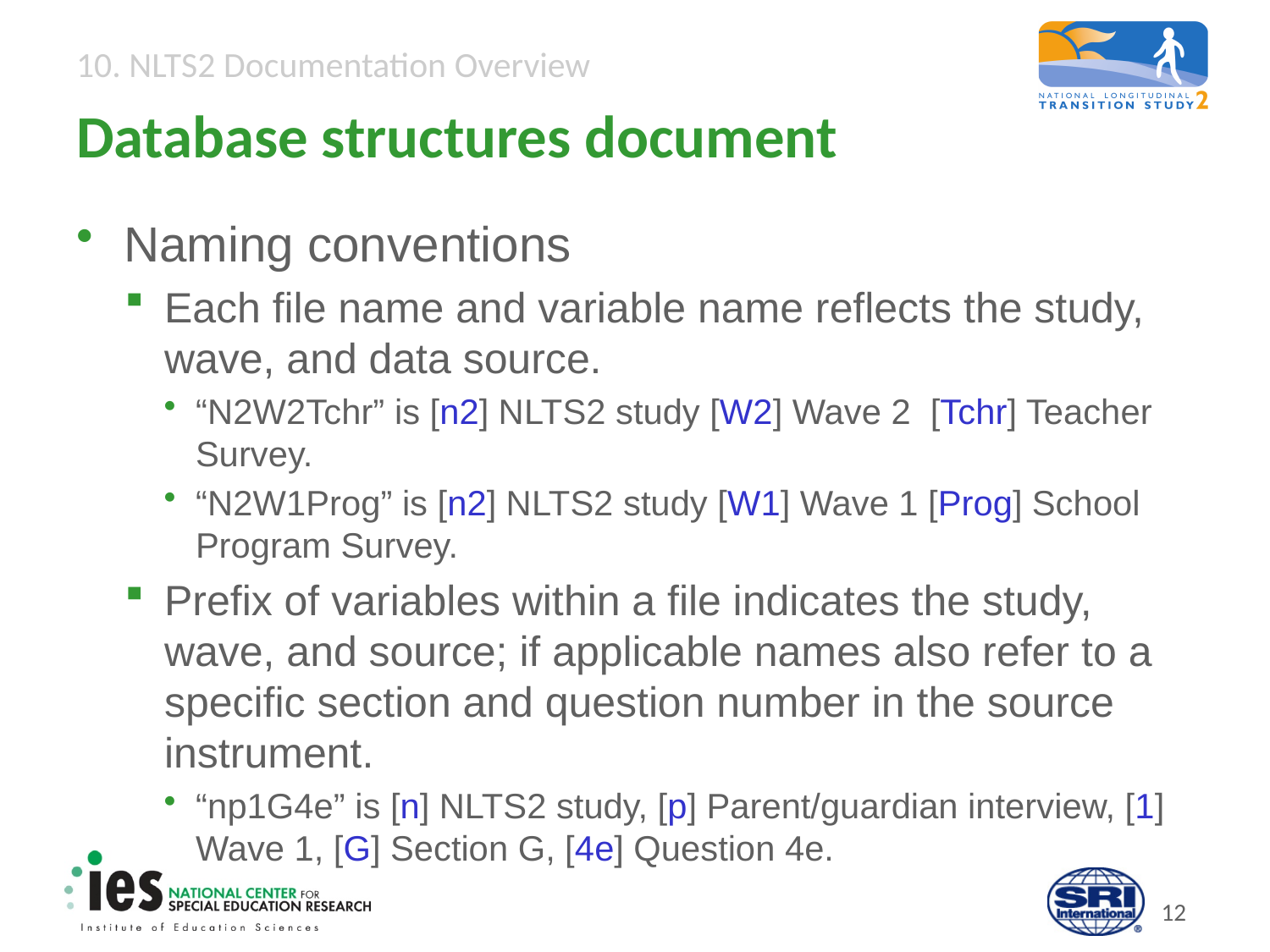

# Database structures document
Naming conventions
Each file name and variable name reflects the study, wave, and data source.
“N2W2Tchr” is [n2] NLTS2 study [W2] Wave 2  [Tchr] Teacher Survey.
“N2W1Prog” is [n2] NLTS2 study [W1] Wave 1 [Prog] School Program Survey.
Prefix of variables within a file indicates the study, wave, and source; if applicable names also refer to a specific section and question number in the source instrument.
“np1G4e” is [n] NLTS2 study, [p] Parent/guardian interview, [1] Wave 1, [G] Section G, [4e] Question 4e.

12